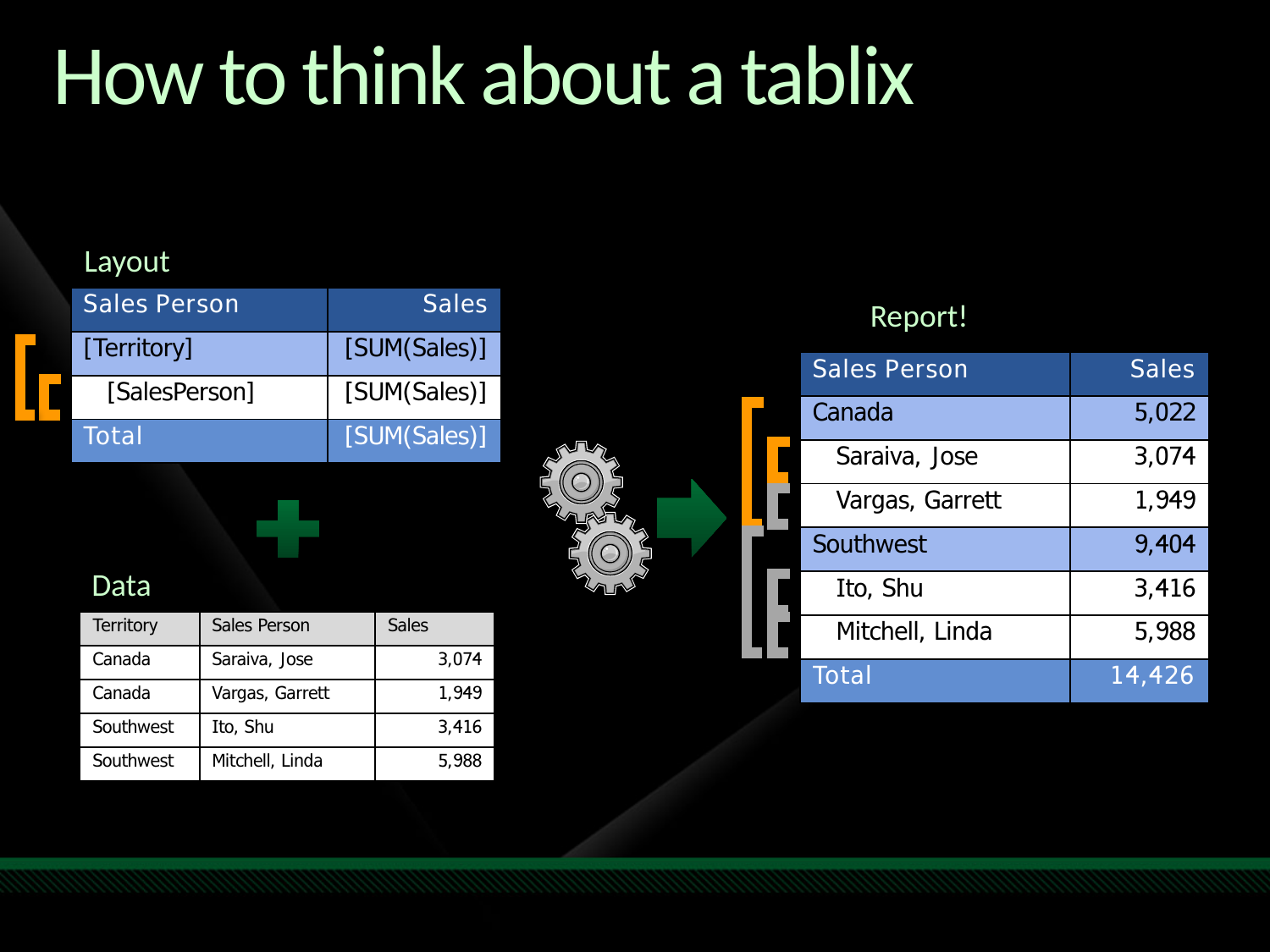

# How to think about a tablix
Layout
| Sales Person | Sales |
| --- | --- |
| [Territory] | [SUM(Sales)] |
| [SalesPerson] | [SUM(Sales)] |
| Total | [SUM(Sales)] |
Report!

| Sales Person | Sales |
| --- | --- |
| Canada | 5,022 |
| Saraiva, Jose | 3,074 |
| Vargas, Garrett | 1,949 |
| Southwest | 9,404 |
| Ito, Shu | 3,416 |
| Mitchell, Linda | 5,988 |
| Total | 14,426 |

Data
| Territory | Sales Person | Sales |
| --- | --- | --- |
| Canada | Saraiva, Jose | 3,074 |
| Canada | Vargas, Garrett | 1,949 |
| Southwest | Ito, Shu | 3,416 |
| Southwest | Mitchell, Linda | 5,988 |